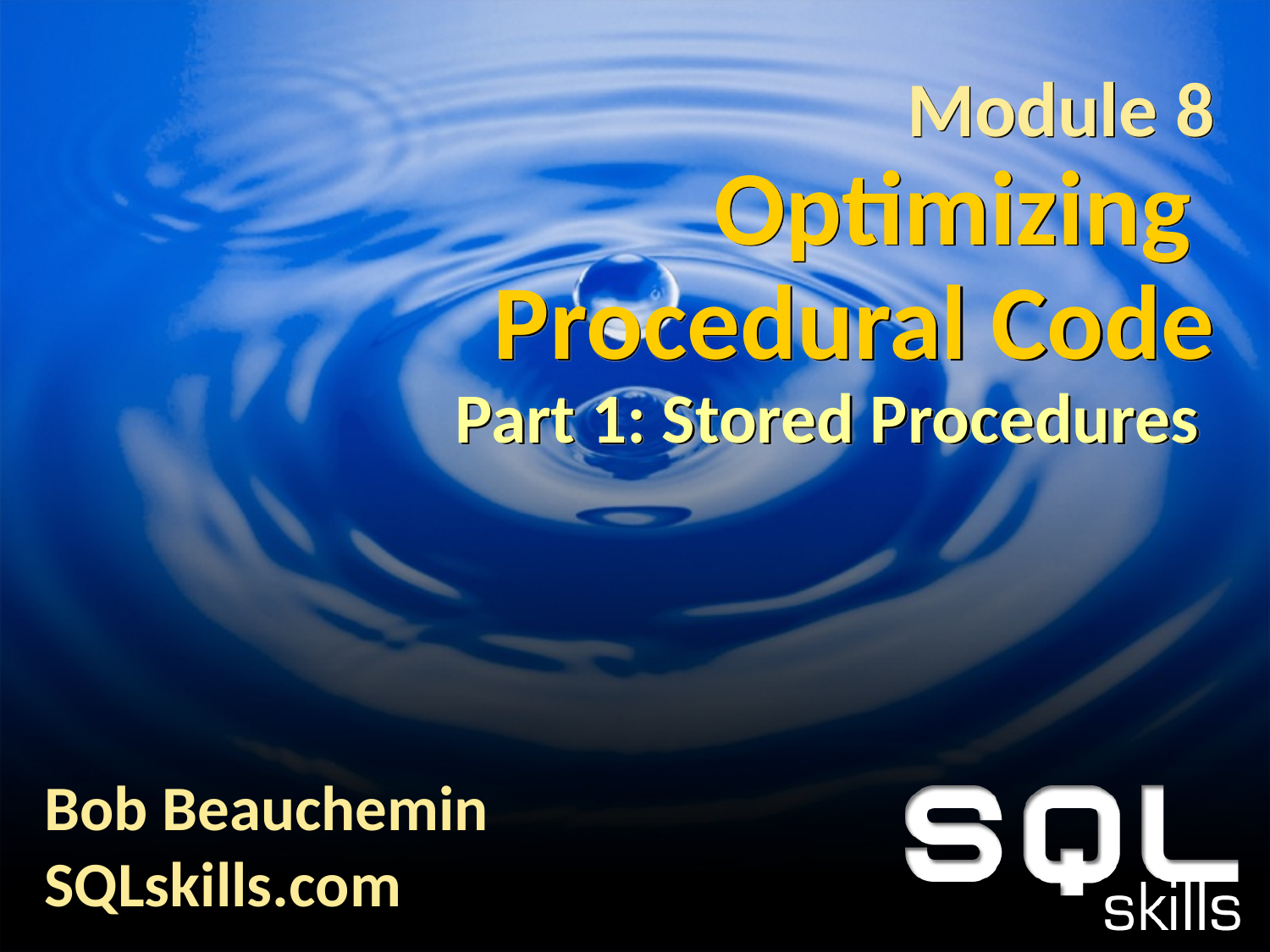

# Module 8 Optimizing Procedural Code Part 1: Stored Procedures